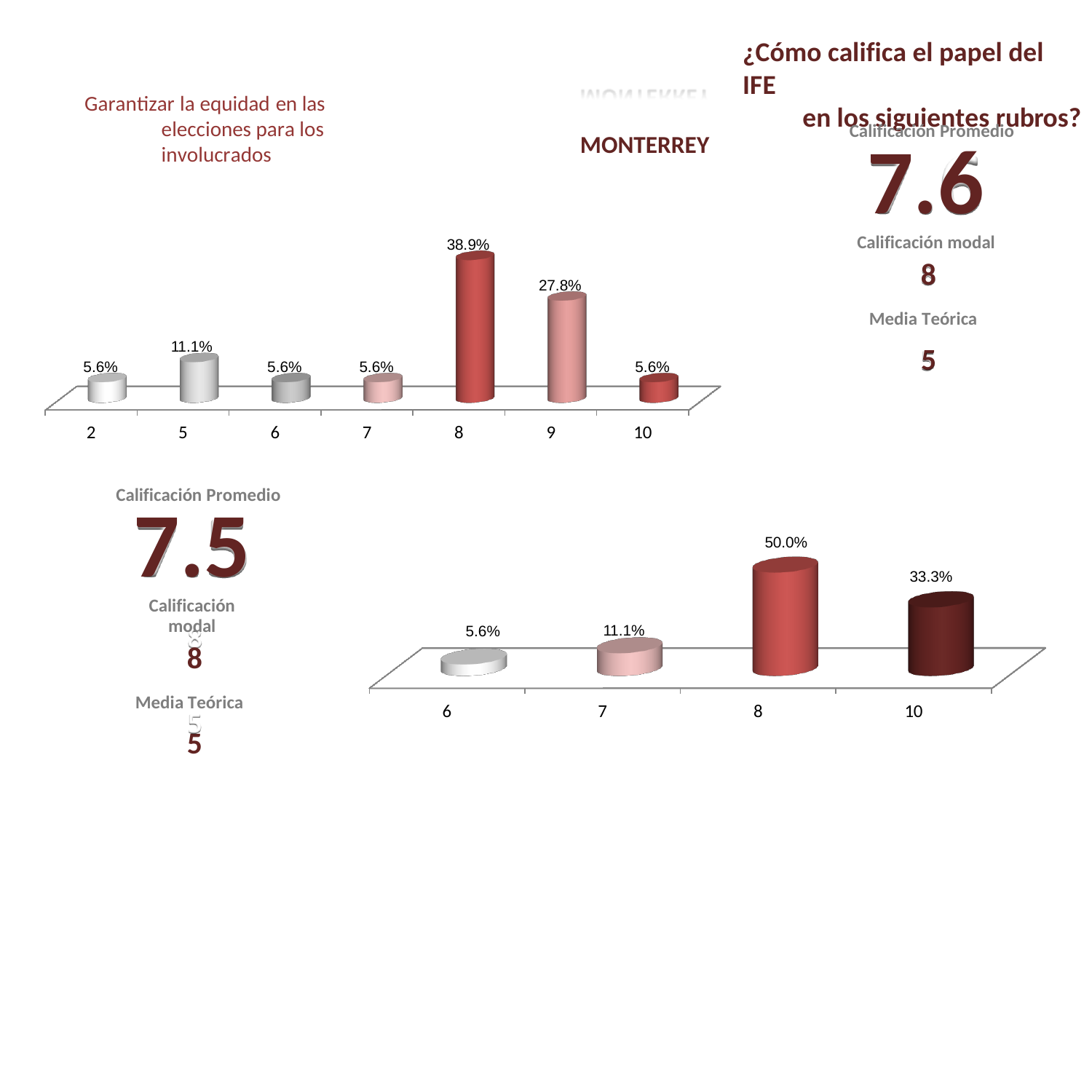

¿Cómo califica el papel del IFE
en los siguientes rubros?
MONTERREY

Garantizar la equidad en las elecciones para los involucrados

Calificación Promedio
7.6
Calificación modal

38.9%

8

Media Teórica
27.8%

11.1%
5
5.6%
5.6%
5.6%
5.6%

2
5
6
7
8
9
10

Calificación Promedio
7.5
Calificación modal
8

Media Teórica

5

50.0%
33.3%

11.1%
5.6%

6
7
8
10